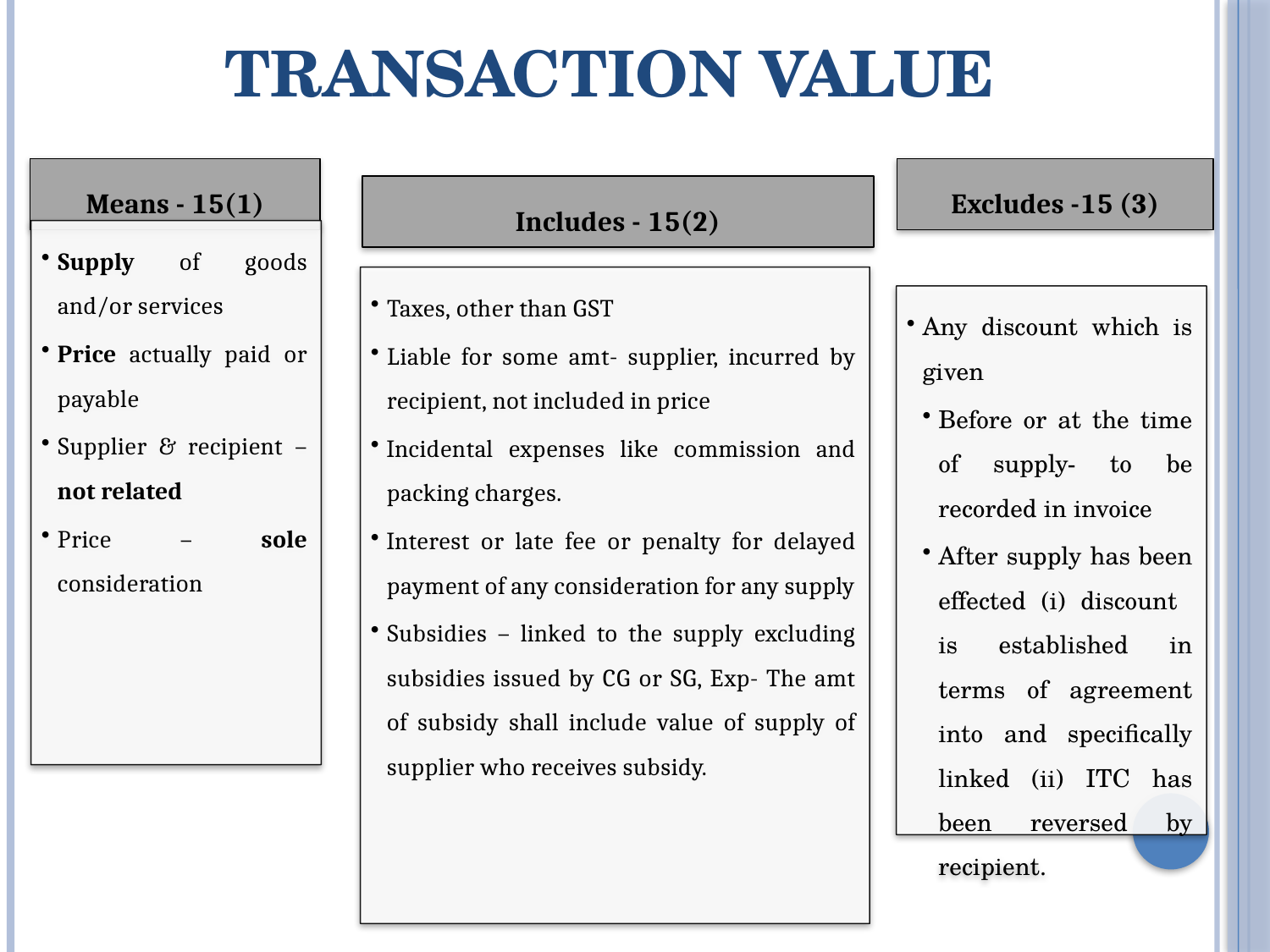

Transaction value
Means - 15(1)
Supply of goods and/or services
Price actually paid or payable
Supplier & recipient – not related
Price – sole consideration
Includes - 15(2)
Taxes, other than GST
Liable for some amt- supplier, incurred by recipient, not included in price
Incidental expenses like commission and packing charges.
Interest or late fee or penalty for delayed payment of any consideration for any supply
Subsidies – linked to the supply excluding subsidies issued by CG or SG, Exp- The amt of subsidy shall include value of supply of supplier who receives subsidy.
Excludes -15 (3)
Any discount which is given
Before or at the time of supply- to be recorded in invoice
After supply has been effected (i) discount  is established in terms of agreement into and specifically linked (ii) ITC has been reversed by recipient.